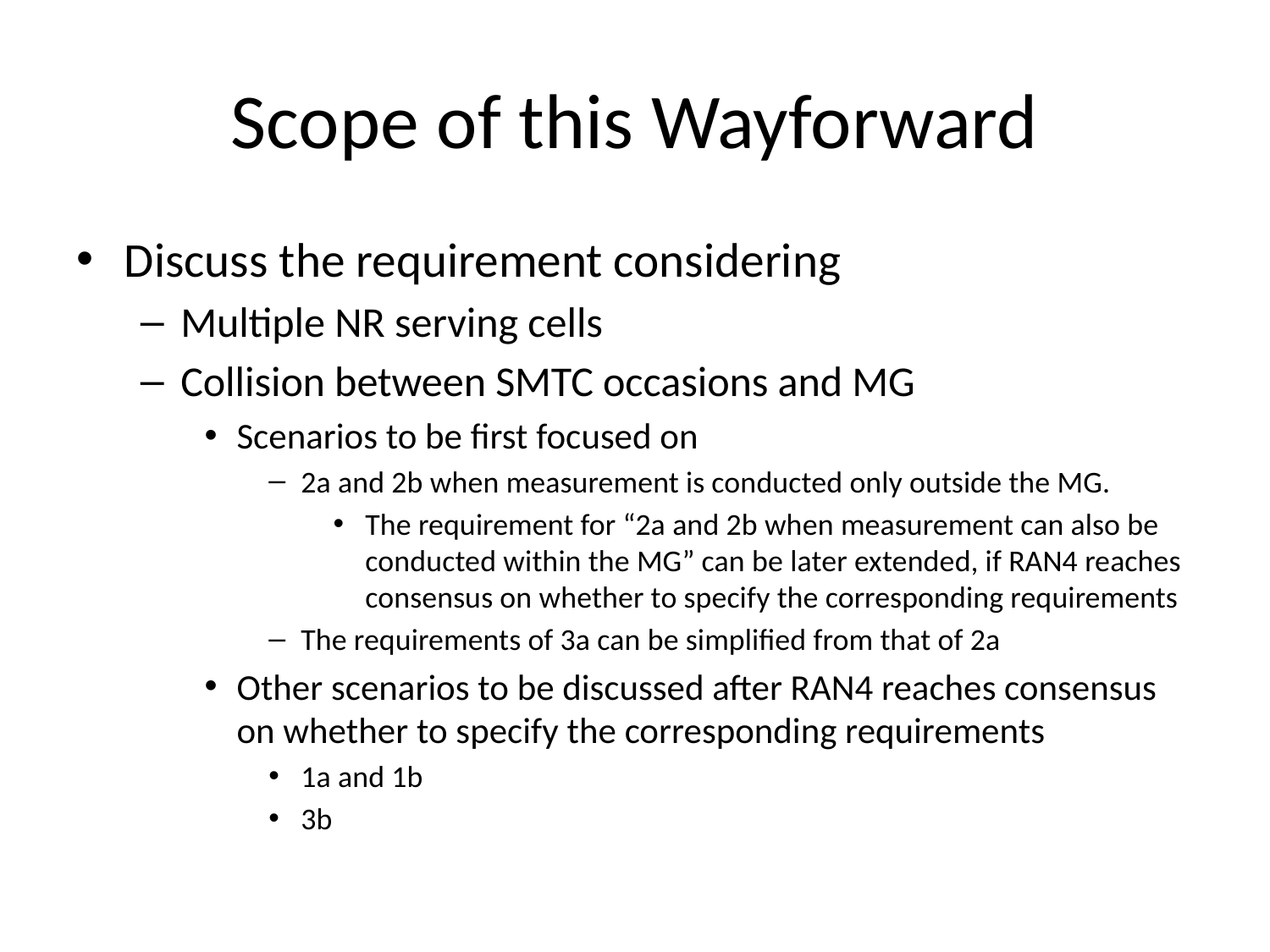

# Scope of this Wayforward
Discuss the requirement considering
Multiple NR serving cells
Collision between SMTC occasions and MG
Scenarios to be first focused on
2a and 2b when measurement is conducted only outside the MG.
The requirement for “2a and 2b when measurement can also be conducted within the MG” can be later extended, if RAN4 reaches consensus on whether to specify the corresponding requirements
The requirements of 3a can be simplified from that of 2a
Other scenarios to be discussed after RAN4 reaches consensus on whether to specify the corresponding requirements
1a and 1b
3b